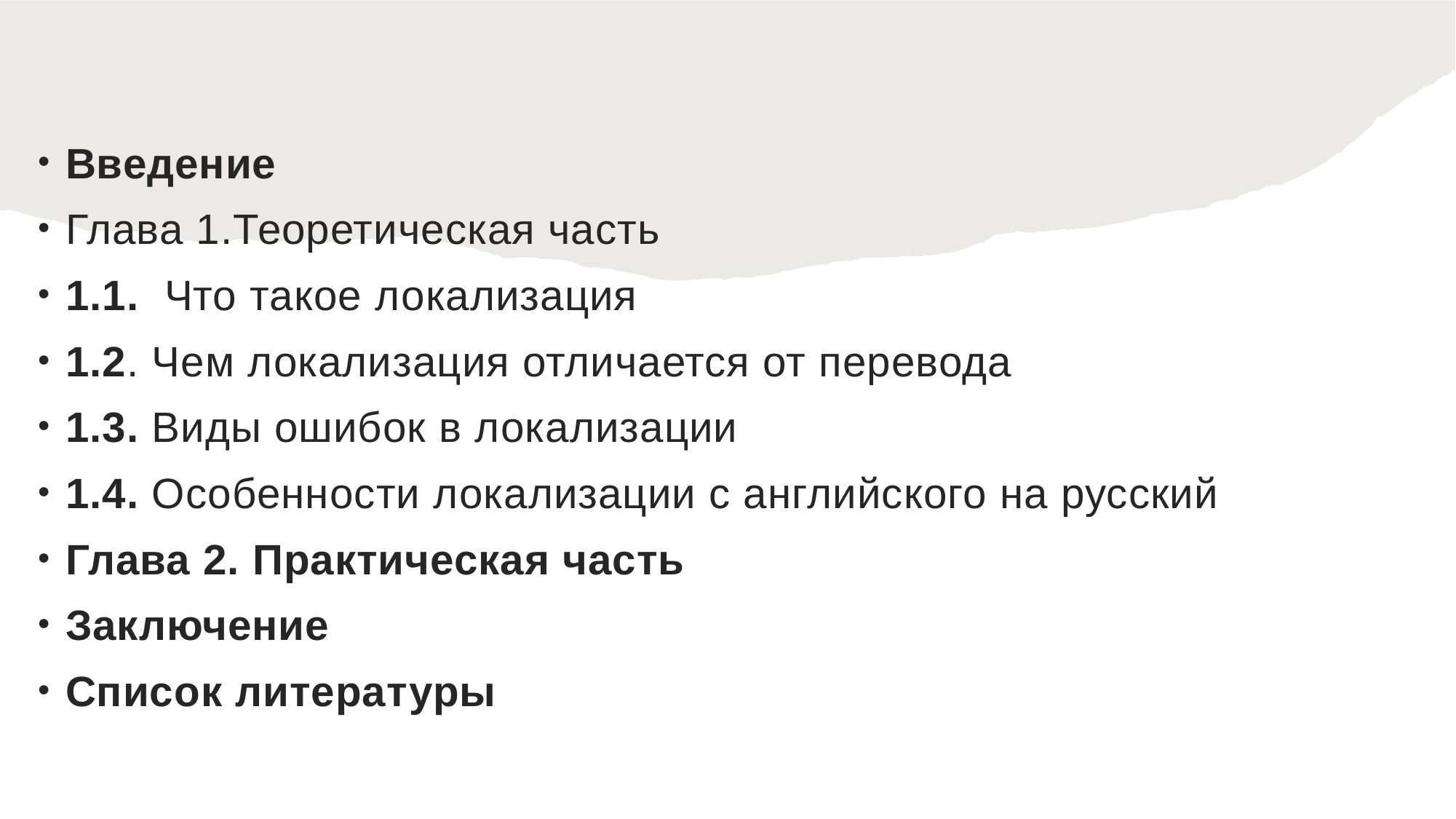

Введение
Глава 1.Теоретическая часть
1.1.  Что такое локализация
1.2. Чем локализация отличается от перевода
1.3. Виды ошибок в локализации
1.4. Особенности локализации с английского на русский
Глава 2. Практическая часть
Заключение
Список литературы